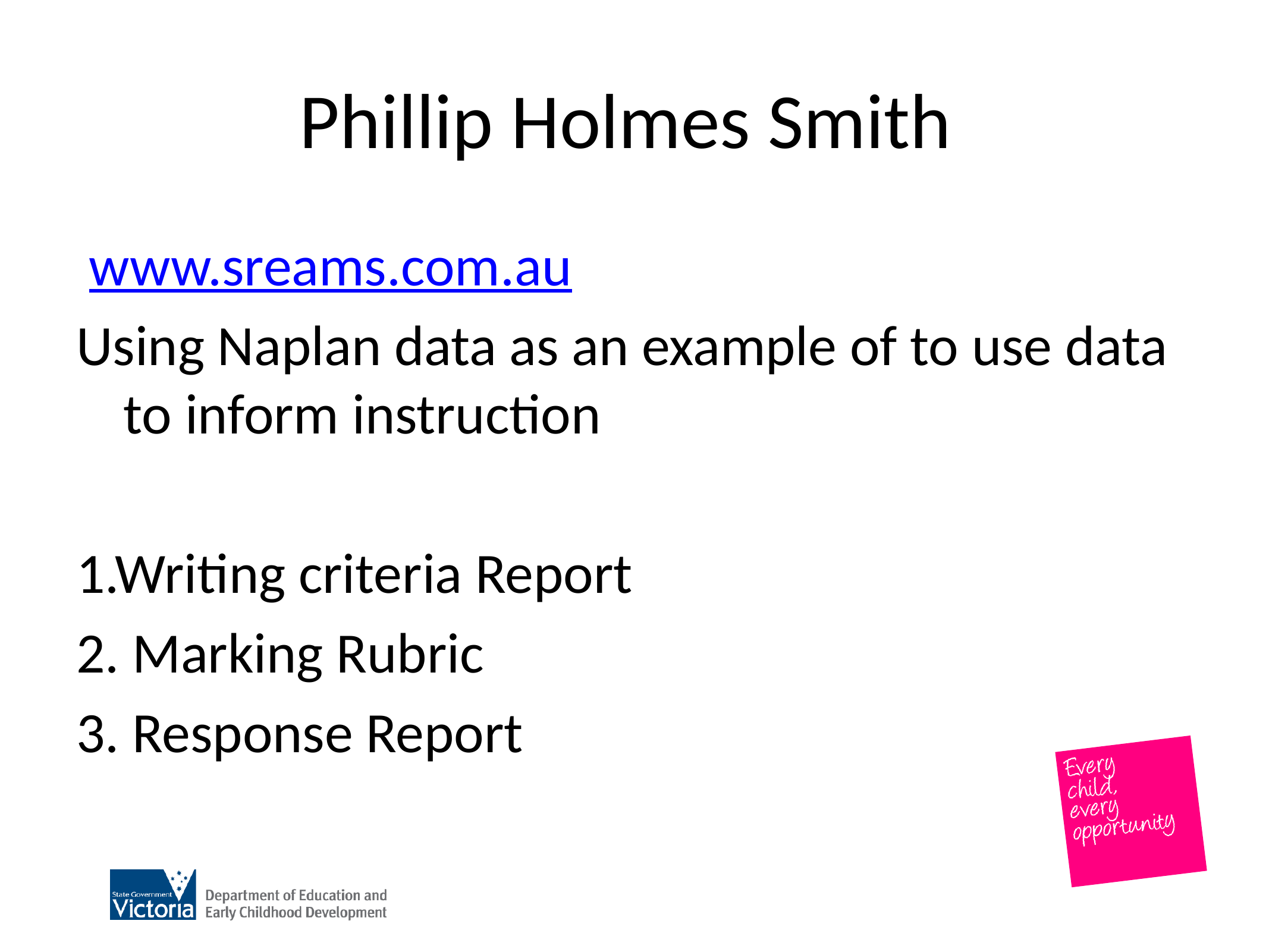

# Phillip Holmes Smith
 www.sreams.com.au
Using Naplan data as an example of to use data to inform instruction

1.Writing criteria Report
2. Marking Rubric
3. Response Report